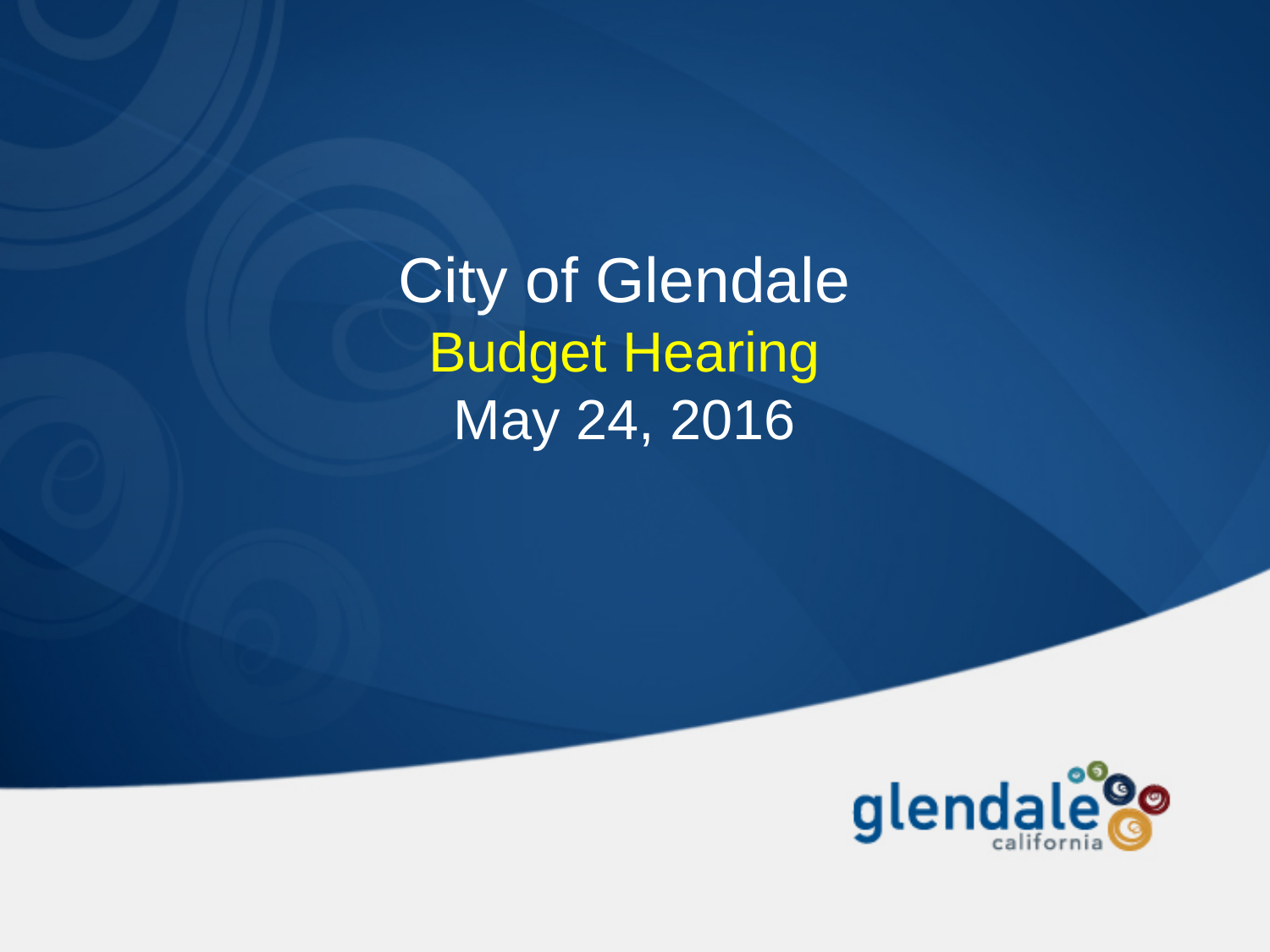

City of Glendale
Budget Hearing
May 24, 2016